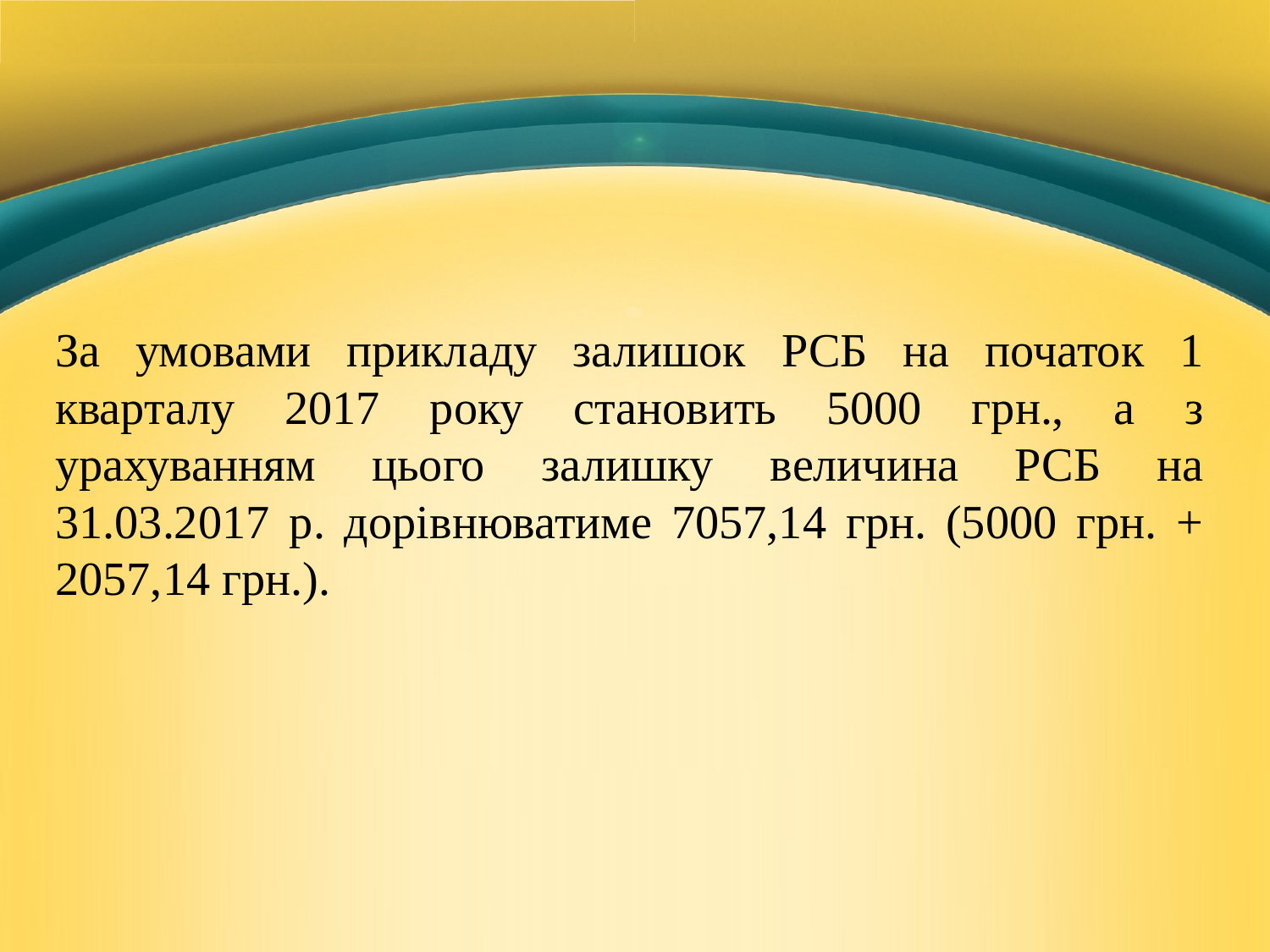

За умовами прикладу залишок РСБ на початок 1 кварталу 2017 року становить 5000 грн., а з урахуванням цього залишку величина РСБ на 31.03.2017 р. дорівнюватиме 7057,14 грн. (5000 грн. + 2057,14 грн.).